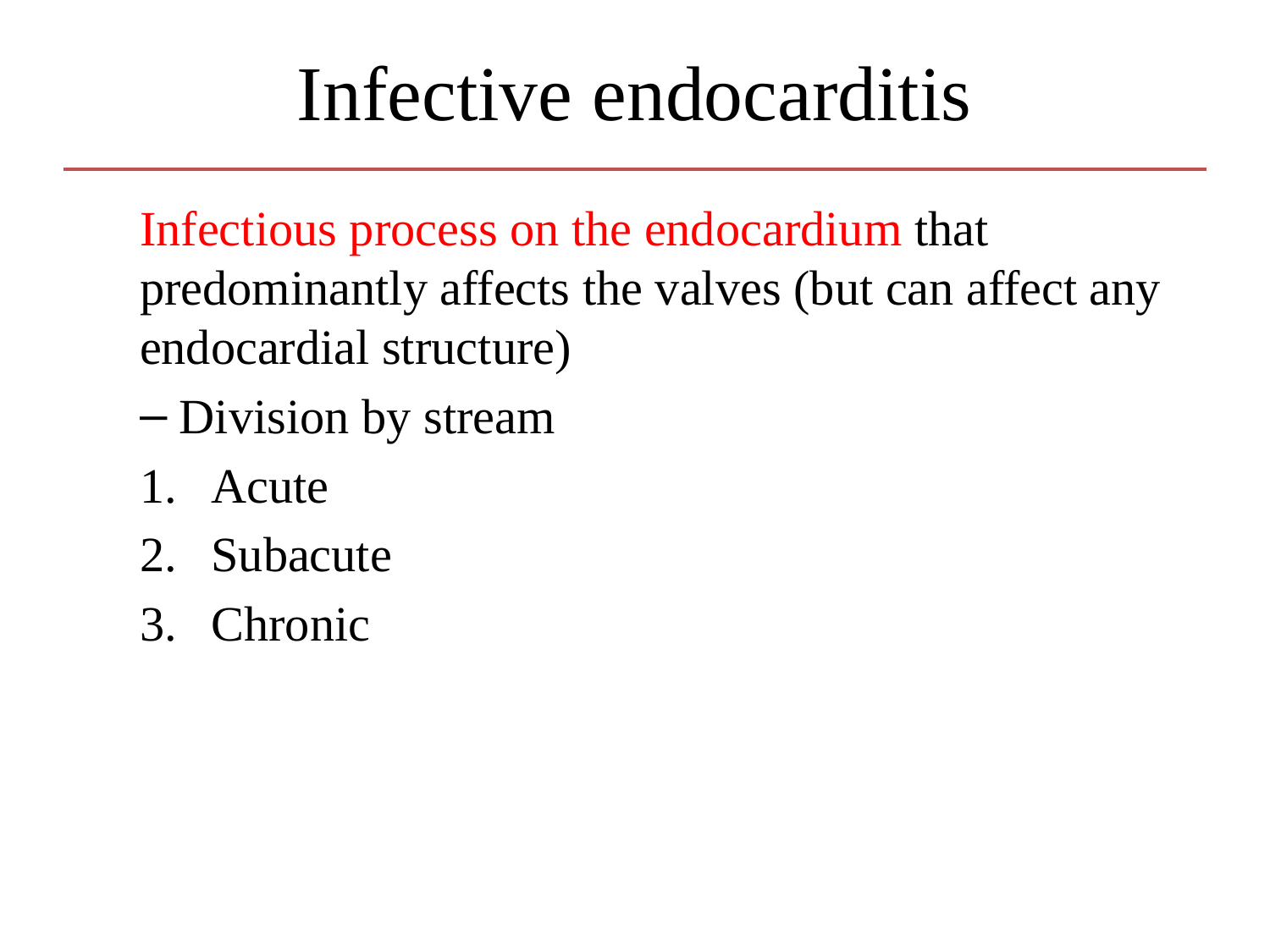

# Infective endocarditis
Infectious process on the endocardium that predominantly affects the valves (but can affect any endocardial structure)
Division by stream
Acute
Subacute
Chronic